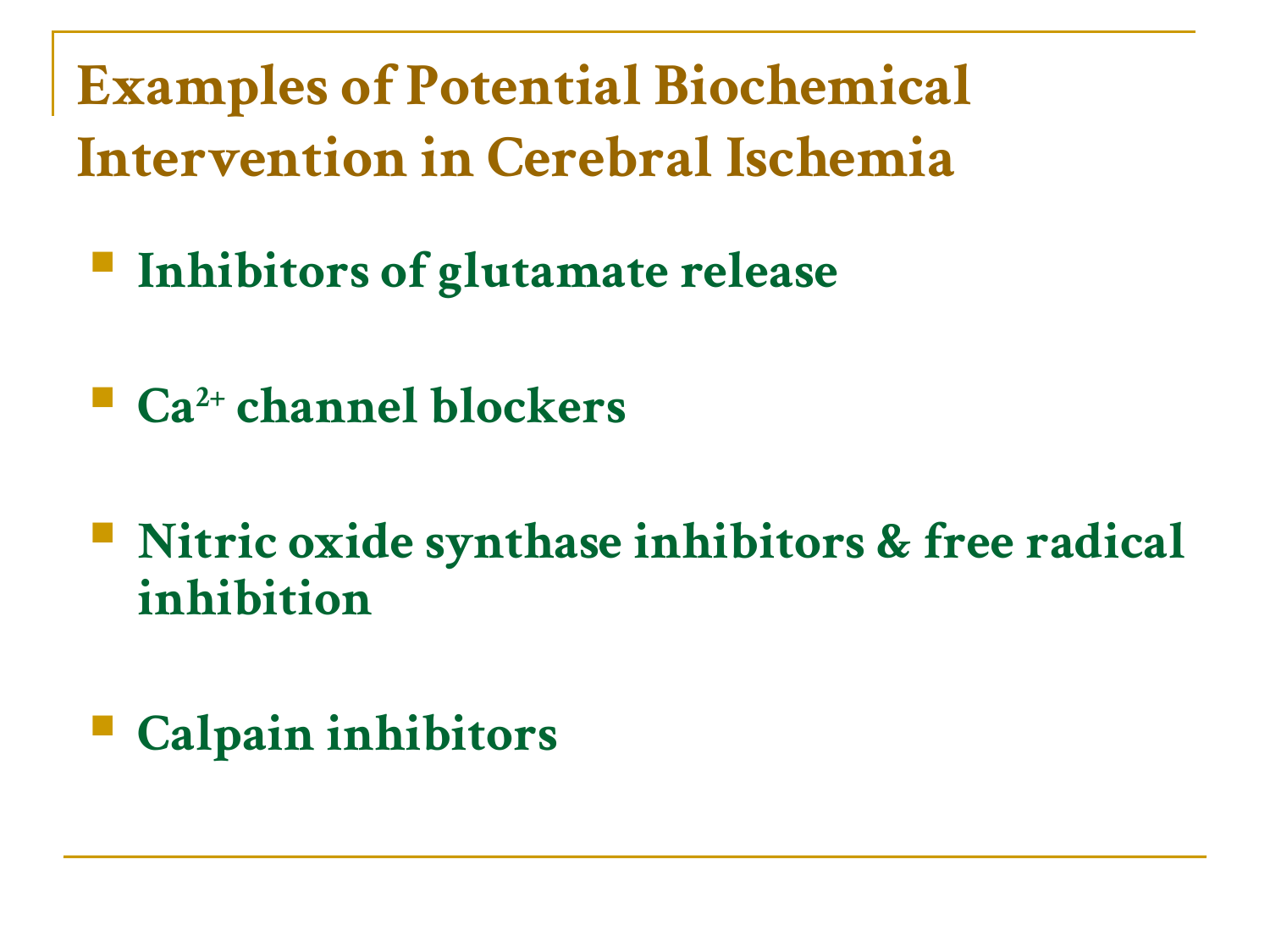

# Examples of Potential Biochemical Intervention in Cerebral Ischemia
Inhibitors of glutamate release

Ca2+ channel blockers

Nitric oxide synthase inhibitors & free radical inhibition

Calpain inhibitors